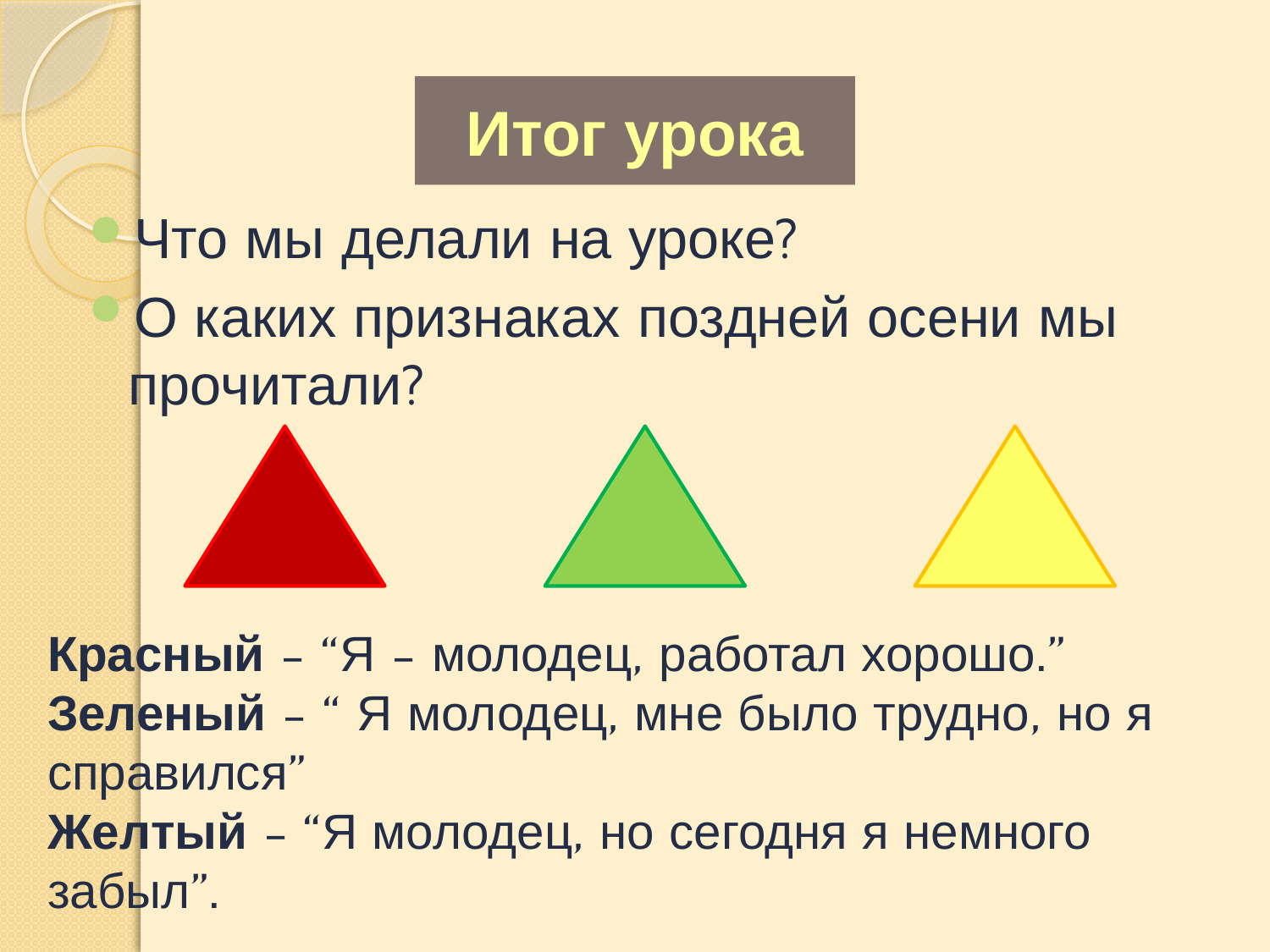

# Итог урока
Что мы делали на уроке?
О каких признаках поздней осени мы прочитали?

Красный – “Я – молодец, работал хорошо.”
Зеленый – “ Я молодец, мне было трудно, но я справился”
Желтый – “Я молодец, но сегодня я немного забыл”.